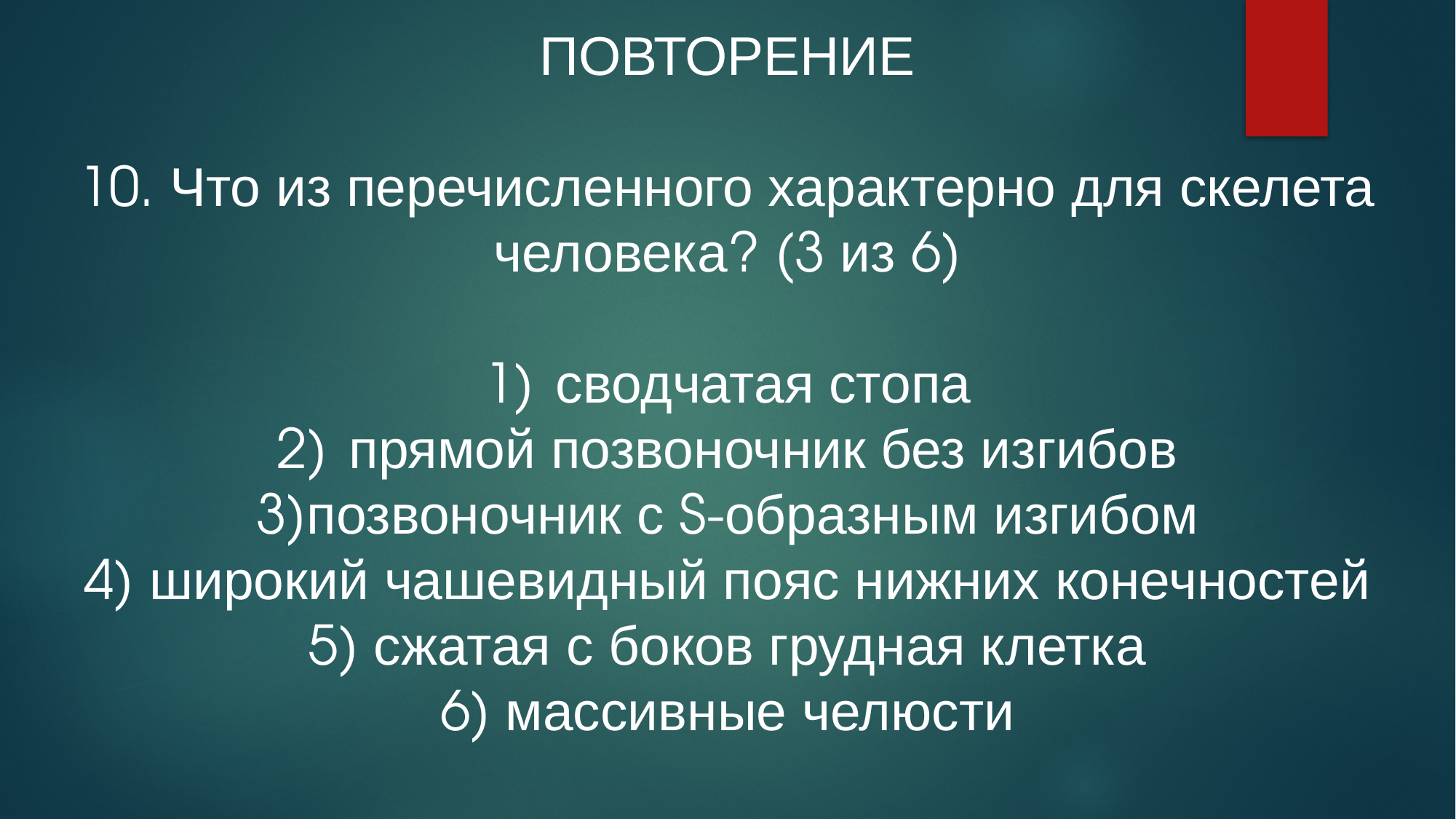

ПОВТОРЕНИЕ

10. Что из перечисленного характерно для скелета человека? (3 из 6)

1)  сводчатая стопа
2)  прямой позвоночник без изгибов
3)позвоночник с S-образным изгибом
4) широкий чашевидный пояс нижних конечностей
5) сжатая с боков грудная клетка
6) массивные челюсти